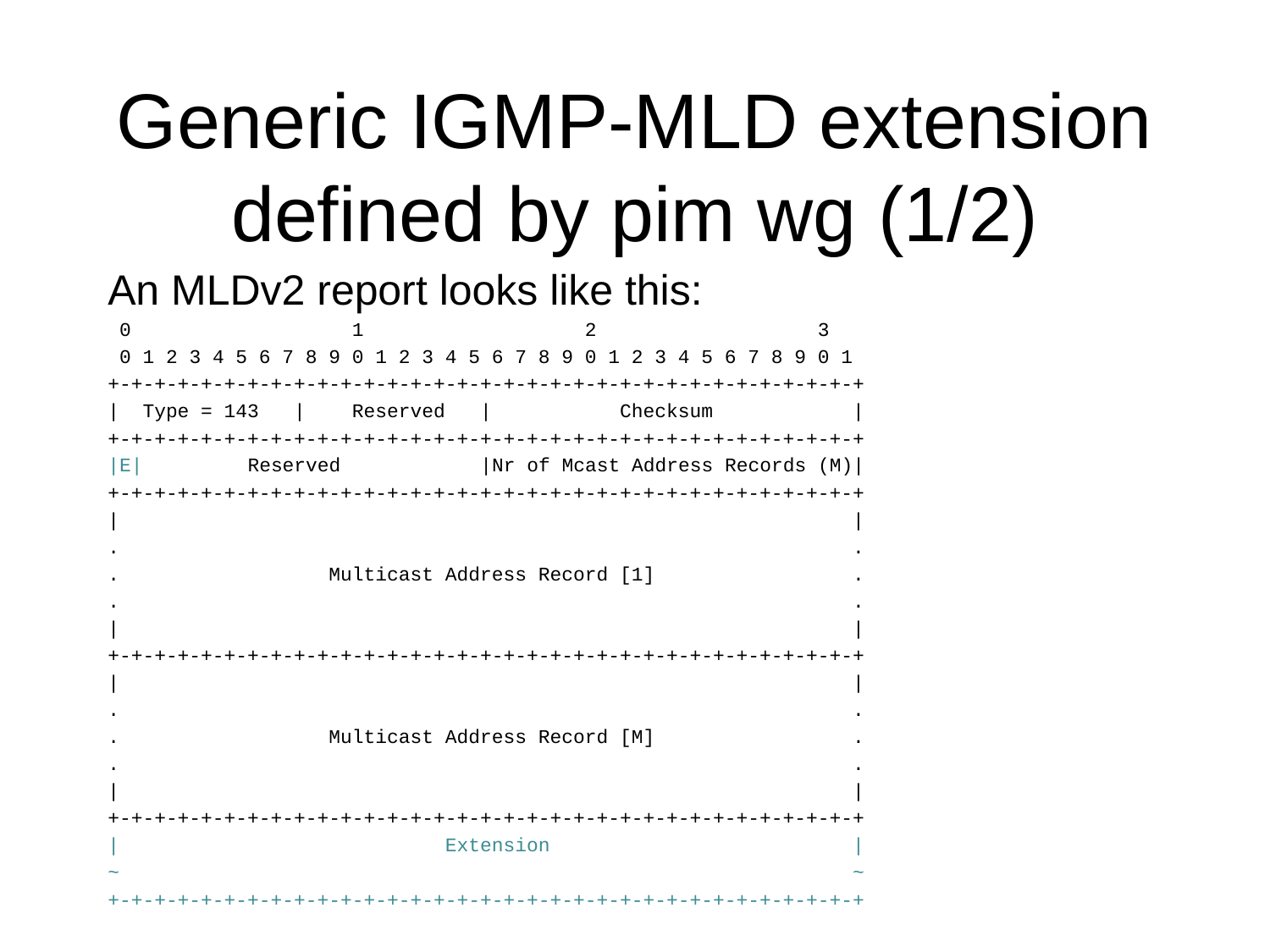

# Generic IGMP-MLD extension defined by pim wg (1/2)
An MLDv2 report looks like this:
 0                   1                   2                   3
 0 1 2 3 4 5 6 7 8 9 0 1 2 3 4 5 6 7 8 9 0 1 2 3 4 5 6 7 8 9 0 1
+-+-+-+-+-+-+-+-+-+-+-+-+-+-+-+-+-+-+-+-+-+-+-+-+-+-+-+-+-+-+-+-+
|  Type = 143   |    Reserved   |           Checksum            |
+-+-+-+-+-+-+-+-+-+-+-+-+-+-+-+-+-+-+-+-+-+-+-+-+-+-+-+-+-+-+-+-+
|E|         Reserved            |Nr of Mcast Address Records (M)|
+-+-+-+-+-+-+-+-+-+-+-+-+-+-+-+-+-+-+-+-+-+-+-+-+-+-+-+-+-+-+-+-+
|                                                               |
.                                                               .
.                  Multicast Address Record [1]                 .
.                                                               .
|                                                               |
+-+-+-+-+-+-+-+-+-+-+-+-+-+-+-+-+-+-+-+-+-+-+-+-+-+-+-+-+-+-+-+-+
|                                                               |
.                                                               .
.                  Multicast Address Record [M]                 .
.                                                               .
|                                                               |
+-+-+-+-+-+-+-+-+-+-+-+-+-+-+-+-+-+-+-+-+-+-+-+-+-+-+-+-+-+-+-+-+
|                            Extension                          |
~                                                               ~
+-+-+-+-+-+-+-+-+-+-+-+-+-+-+-+-+-+-+-+-+-+-+-+-+-+-+-+-+-+-+-+-+